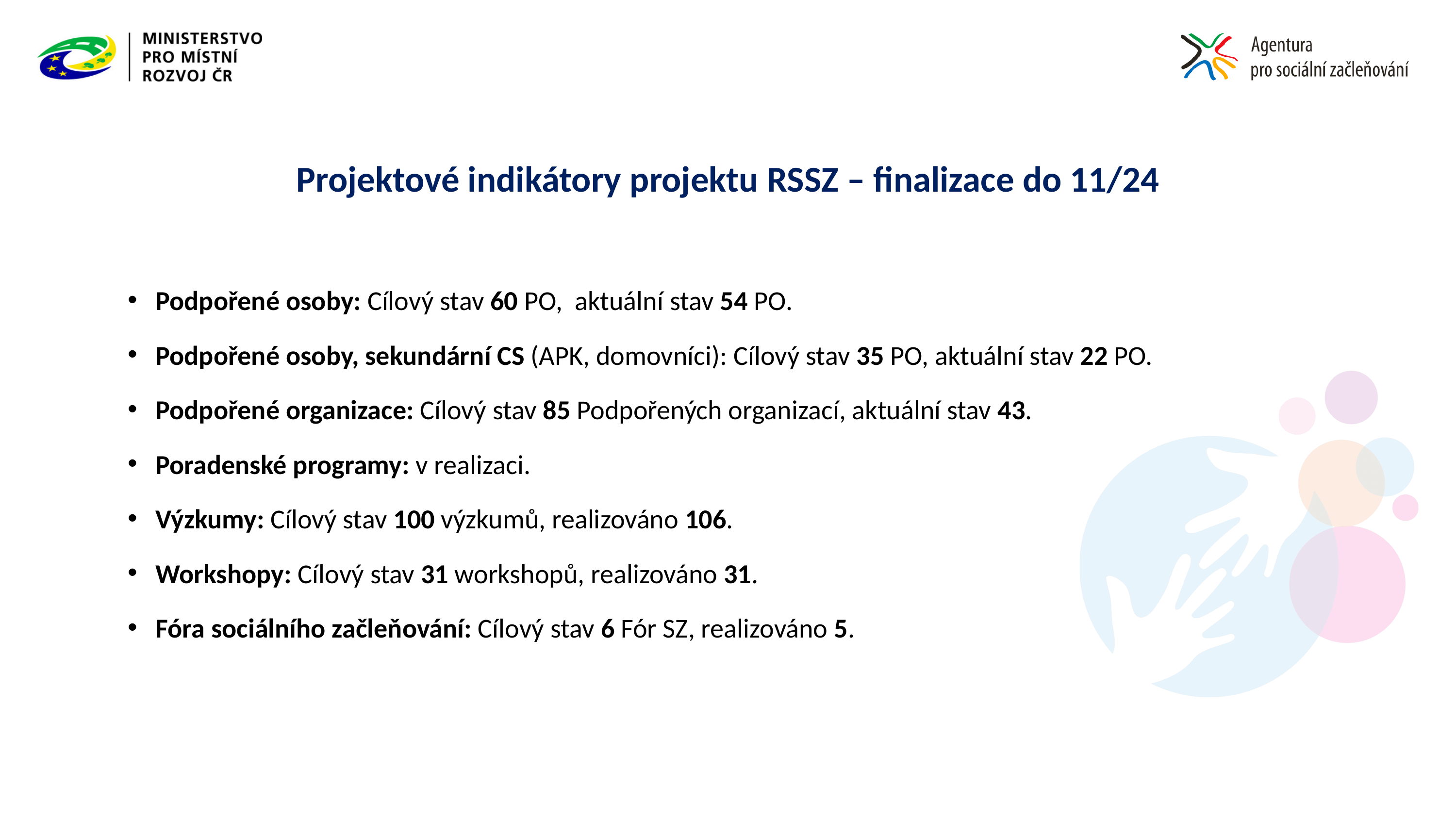

# Projektové indikátory projektu RSSZ – finalizace do 11/24
Podpořené osoby: Cílový stav 60 PO,  aktuální stav 54 PO.
Podpořené osoby, sekundární CS (APK, domovníci): Cílový stav 35 PO, aktuální stav 22 PO.
Podpořené organizace: Cílový stav 85 Podpořených organizací, aktuální stav 43.
Poradenské programy: v realizaci.
Výzkumy: Cílový stav 100 výzkumů, realizováno 106.
Workshopy: Cílový stav 31 workshopů, realizováno 31.
Fóra sociálního začleňování: Cílový stav 6 Fór SZ, realizováno 5.